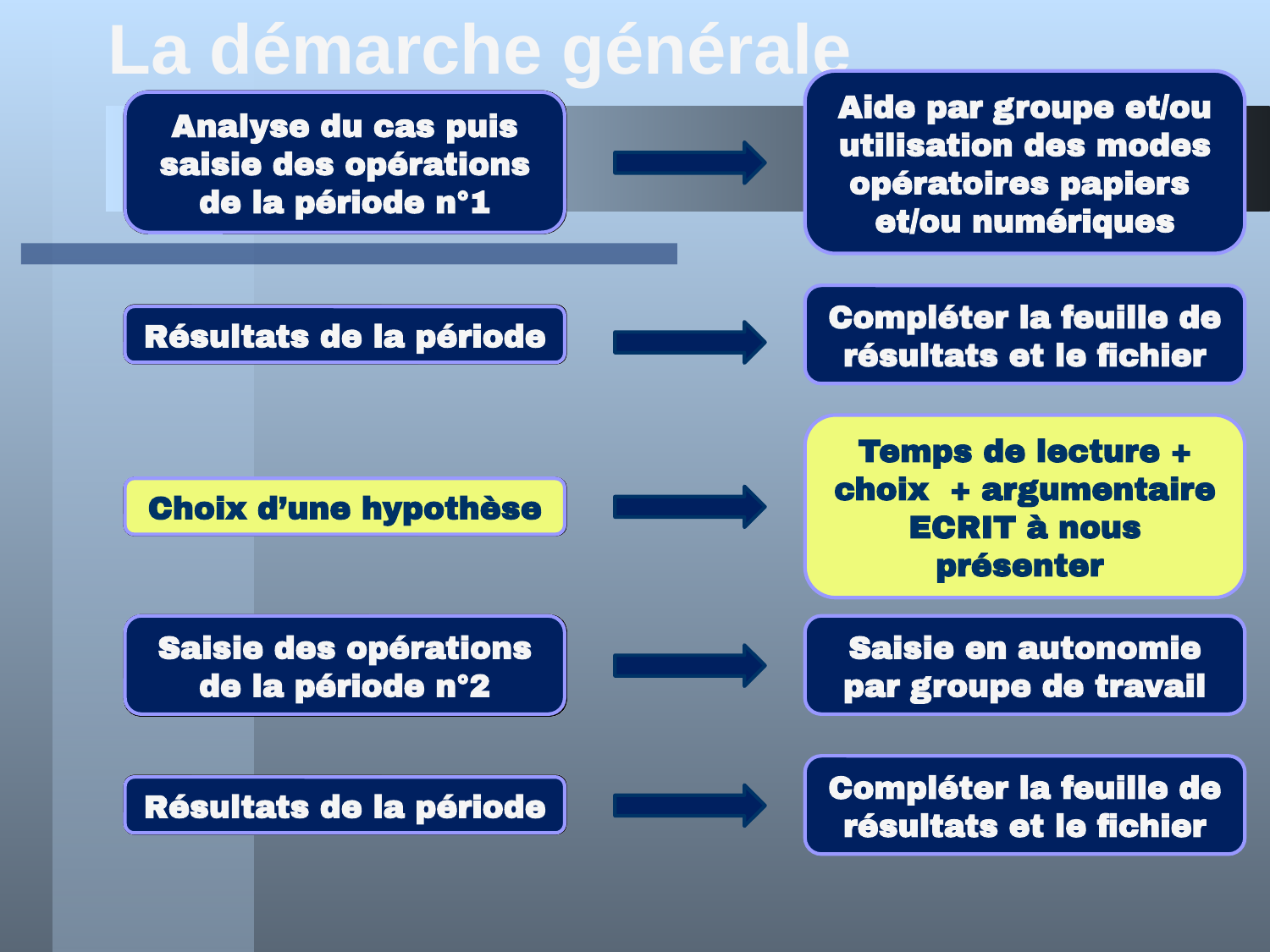

# La démarche générale
Aide par groupe et/ou utilisation des modes opératoires papiers  et/ou numériques
Analyse du cas puis saisie des opérations de la période n°1

Compléter la feuille de résultats et le fichier
Résultats de la période

Temps de lecture + choix  + argumentaire ECRIT à nous présenter
Choix d’une hypothèse

Saisie des opérations de la période n°2
Saisie en autonomie par groupe de travail

Compléter la feuille de résultats et le fichier
Résultats de la période